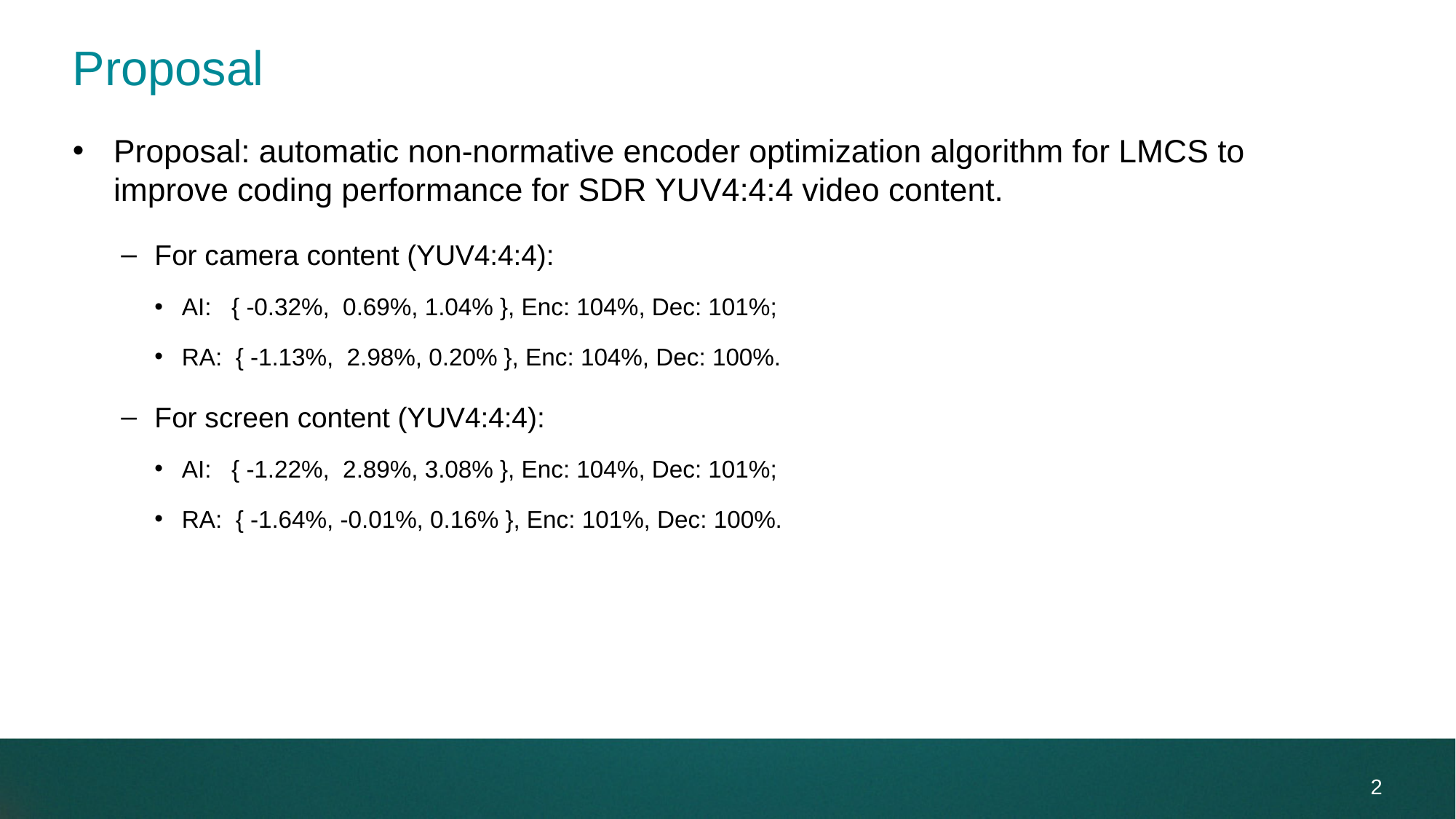

# Proposal
Proposal: automatic non-normative encoder optimization algorithm for LMCS to improve coding performance for SDR YUV4:4:4 video content.
For camera content (YUV4:4:4):
AI:   { -0.32%,  0.69%, 1.04% }, Enc: 104%, Dec: 101%;
RA:  { -1.13%,  2.98%, 0.20% }, Enc: 104%, Dec: 100%.
For screen content (YUV4:4:4):
AI:   { -1.22%,  2.89%, 3.08% }, Enc: 104%, Dec: 101%;
RA:  { -1.64%, -0.01%, 0.16% }, Enc: 101%, Dec: 100%.

2